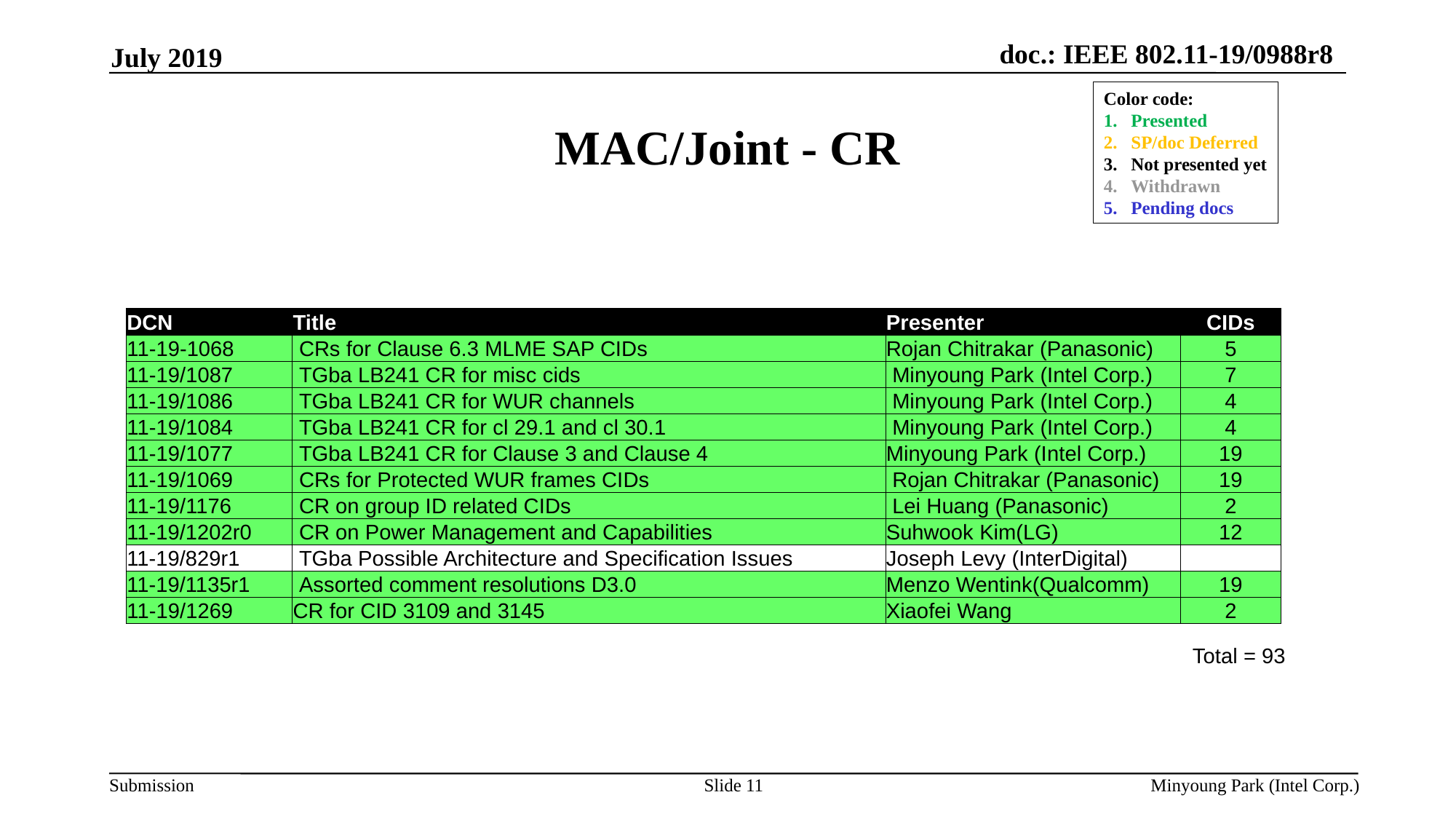

July 2019
# MAC/Joint - CR
Color code:
Presented
SP/doc Deferred
Not presented yet
Withdrawn
Pending docs
| DCN | Title | Presenter | CIDs |
| --- | --- | --- | --- |
| 11-19-1068 | CRs for Clause 6.3 MLME SAP CIDs | Rojan Chitrakar (Panasonic) | 5 |
| 11-19/1087 | TGba LB241 CR for misc cids | Minyoung Park (Intel Corp.) | 7 |
| 11-19/1086 | TGba LB241 CR for WUR channels | Minyoung Park (Intel Corp.) | 4 |
| 11-19/1084 | TGba LB241 CR for cl 29.1 and cl 30.1 | Minyoung Park (Intel Corp.) | 4 |
| 11-19/1077 | TGba LB241 CR for Clause 3 and Clause 4 | Minyoung Park (Intel Corp.) | 19 |
| 11-19/1069 | CRs for Protected WUR frames CIDs | Rojan Chitrakar (Panasonic) | 19 |
| 11-19/1176 | CR on group ID related CIDs | Lei Huang (Panasonic) | 2 |
| 11-19/1202r0 | CR on Power Management and Capabilities | Suhwook Kim(LG) | 12 |
| 11-19/829r1 | TGba Possible Architecture and Specification Issues | Joseph Levy (InterDigital) |  |
| 11-19/1135r1 | Assorted comment resolutions D3.0 | Menzo Wentink(Qualcomm) | 19 |
| 11-19/1269 | CR for CID 3109 and 3145 | Xiaofei Wang | 2 |
Total = 93
Slide 11
Minyoung Park (Intel Corp.)